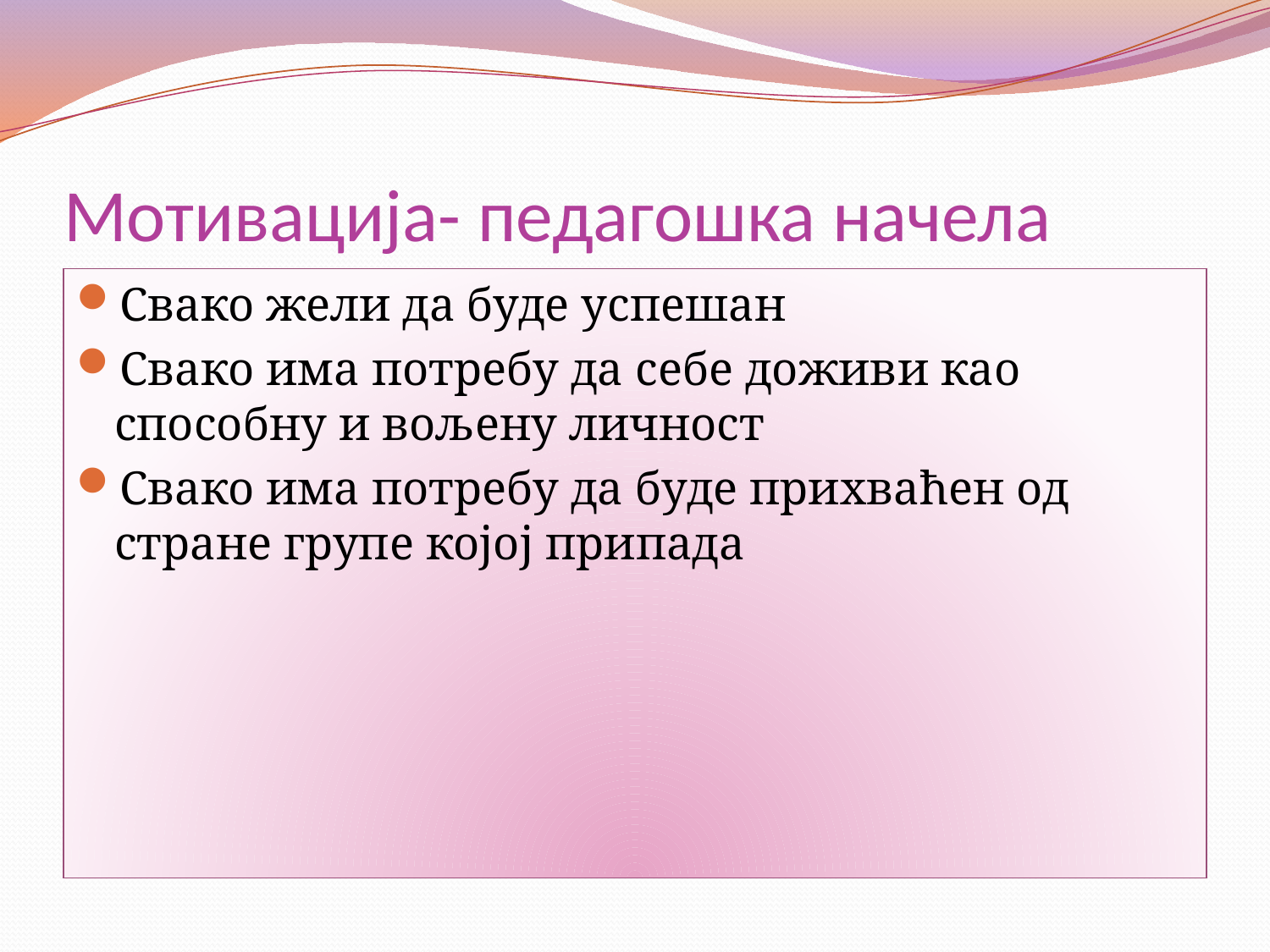

# Мотивација- педагошка начела
Свако жели да буде успешан
Свако има потребу да себе доживи као способну и вољену личност
Свако има потребу да буде прихваћен од стране групе којој припада